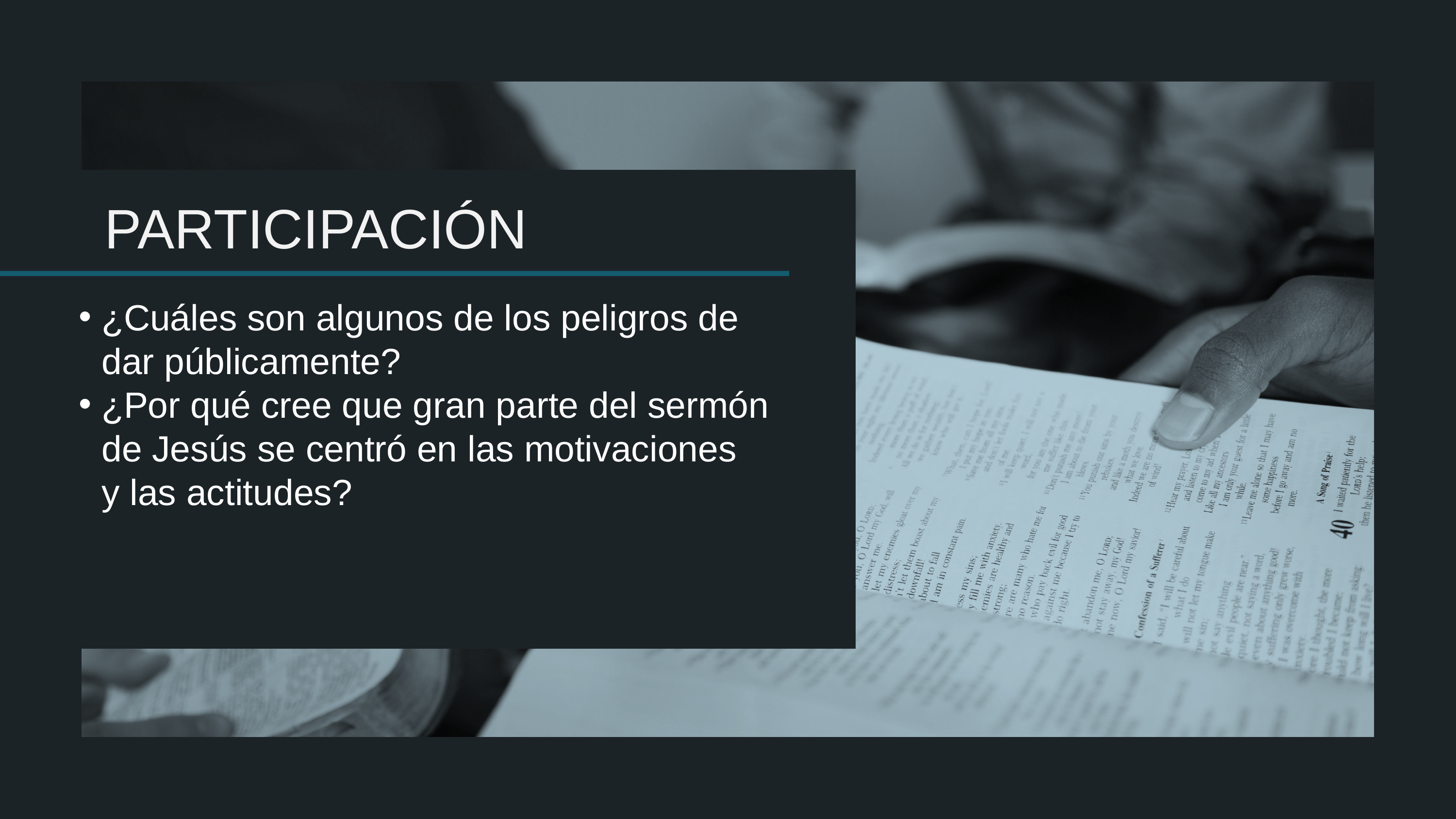

¿Cuáles son algunos de los peligros de dar públicamente?
¿Por qué cree que gran parte del sermón de Jesús se centró en las motivaciones
y las actitudes?